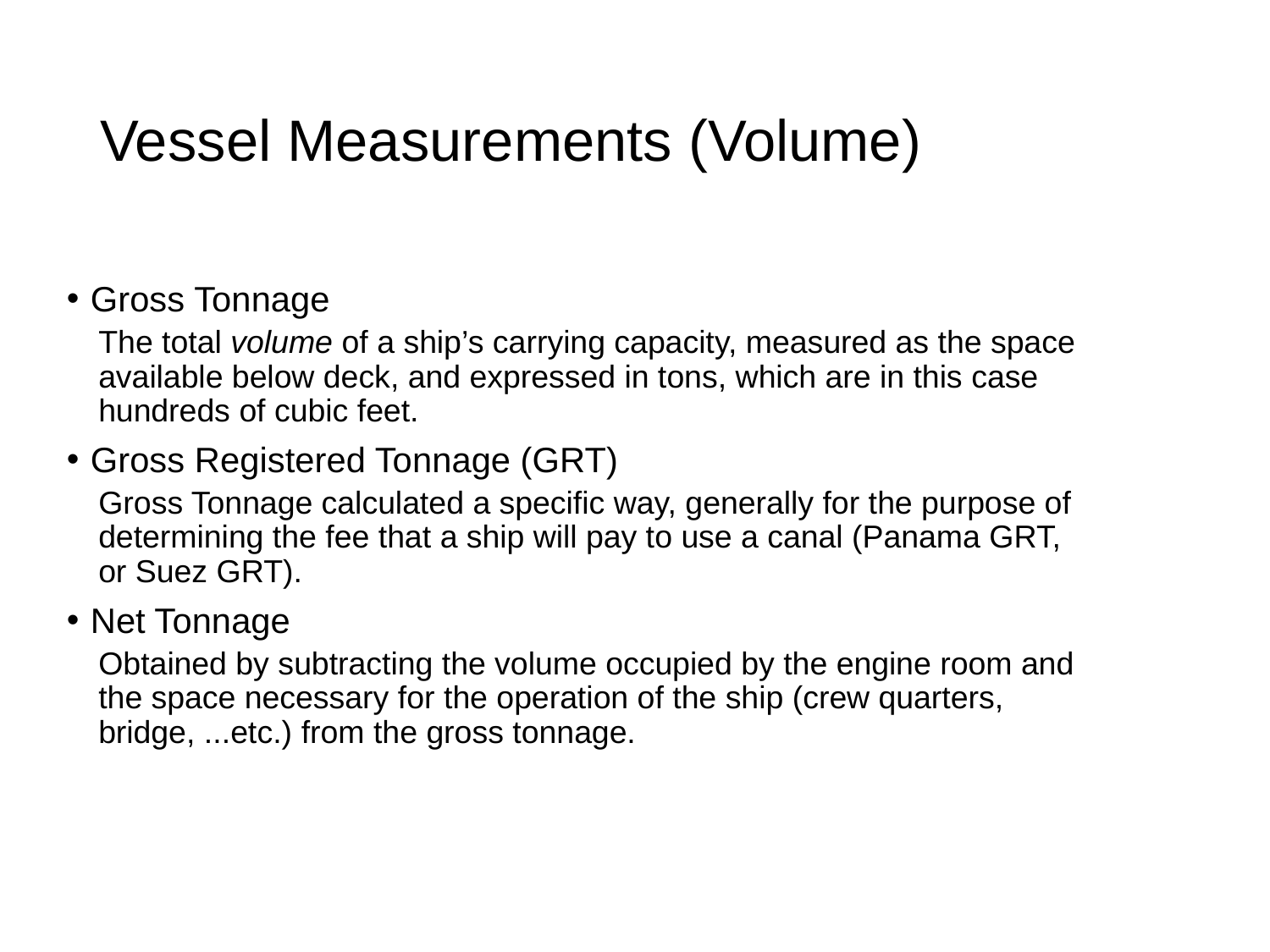

# Vessel Measurements (Volume)
Gross Tonnage
The total volume of a ship’s carrying capacity, measured as the space available below deck, and expressed in tons, which are in this case hundreds of cubic feet.
Gross Registered Tonnage (GRT)
Gross Tonnage calculated a specific way, generally for the purpose of determining the fee that a ship will pay to use a canal (Panama GRT, or Suez GRT).
Net Tonnage
Obtained by subtracting the volume occupied by the engine room and the space necessary for the operation of the ship (crew quarters, bridge, ...etc.) from the gross tonnage.